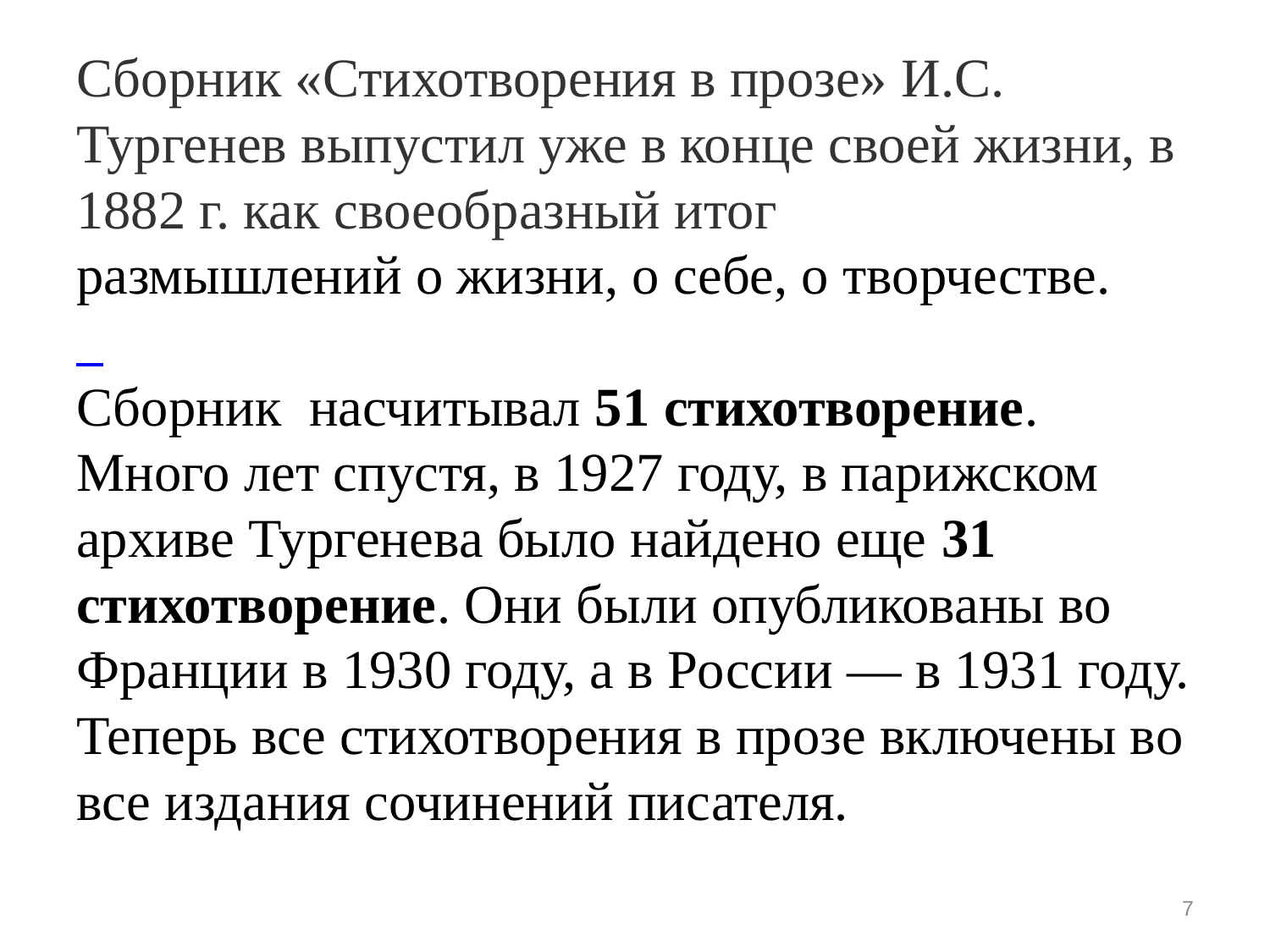

Сборник «Стихотворения в прозе» И.С. Тургенев выпустил уже в конце своей жизни, в 1882 г. как своеобразный итог
размышлений о жизни, о себе, о творчестве.

Сборник  насчитывал 51 стихотворение. Много лет спустя, в 1927 году, в парижском архиве Тургенева было найдено еще 31 стихотворение. Они были опубликованы во Франции в 1930 году, а в России — в 1931 году. Теперь все стихотворения в прозе включены во все издания сочинений писателя.
7